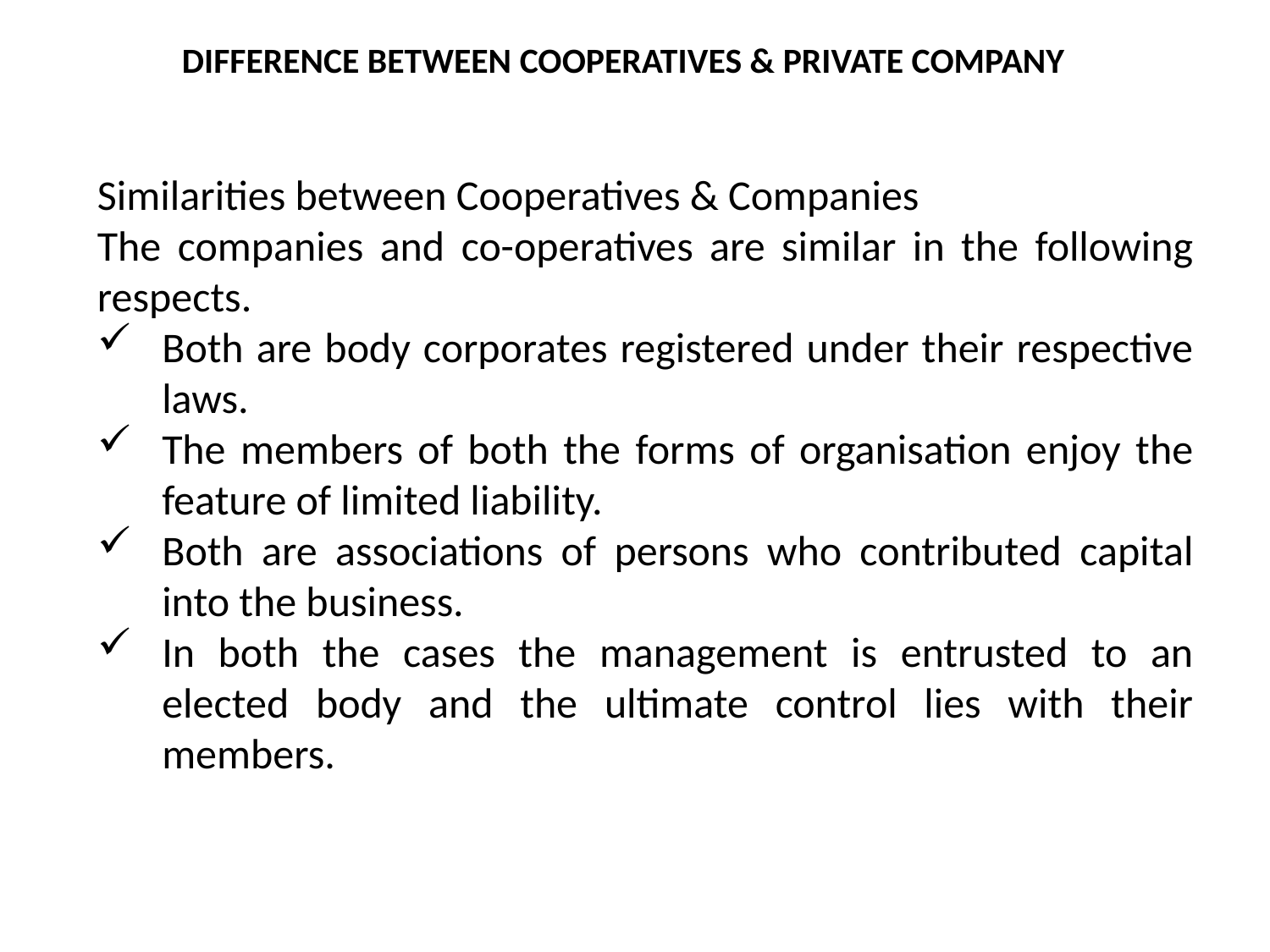

DIFFERENCE BETWEEN cooperatives & private company
Similarities between Cooperatives & Companies
The companies and co-operatives are similar in the following respects.
Both are body corporates registered under their respective laws.
The members of both the forms of organisation enjoy the feature of limited liability.
Both are associations of persons who contributed capital into the business.
In both the cases the management is entrusted to an elected body and the ultimate control lies with their members.